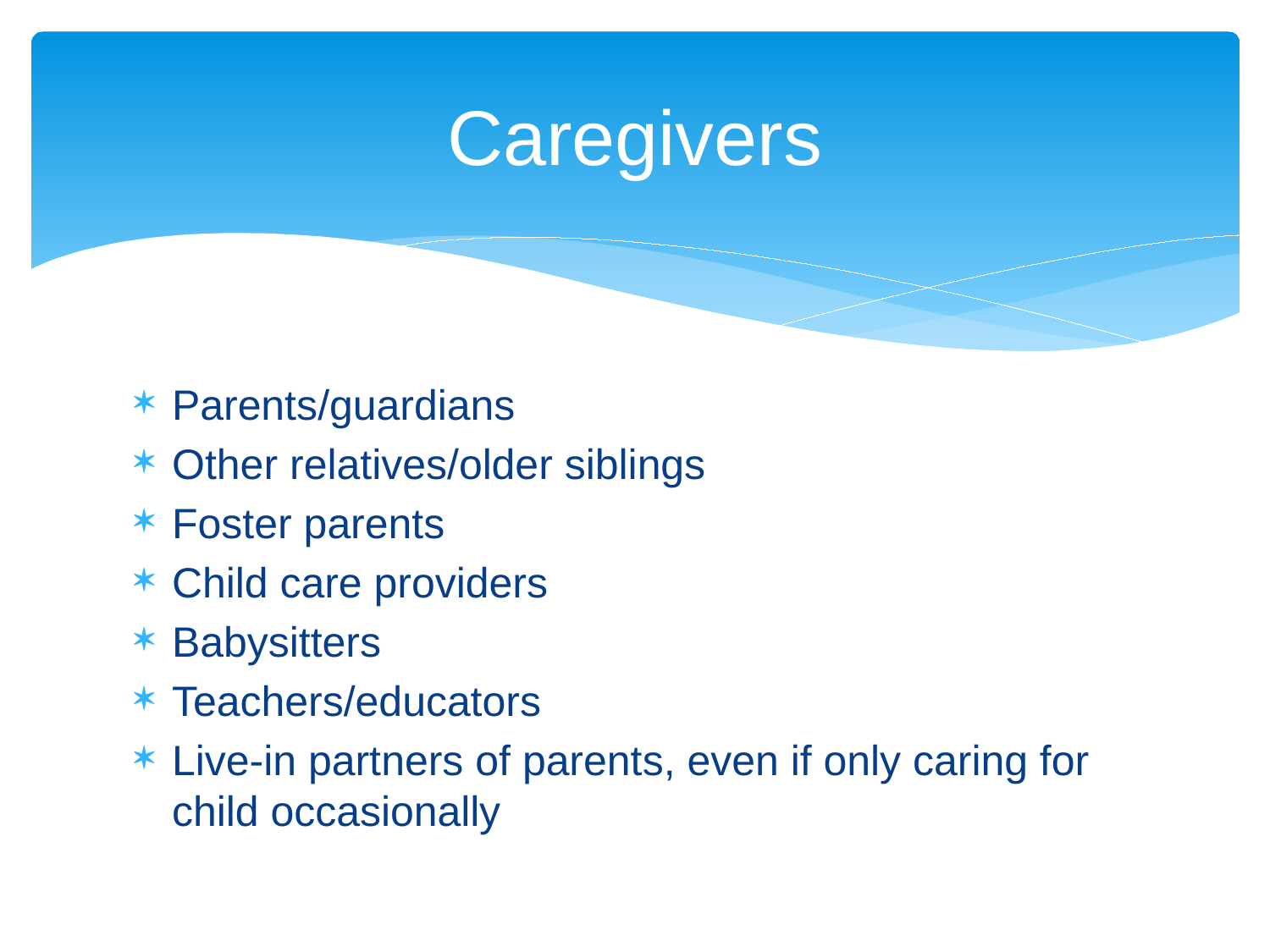

# Caregivers
Parents/guardians
Other relatives/older siblings
Foster parents
Child care providers
Babysitters
Teachers/educators
Live-in partners of parents, even if only caring for child occasionally